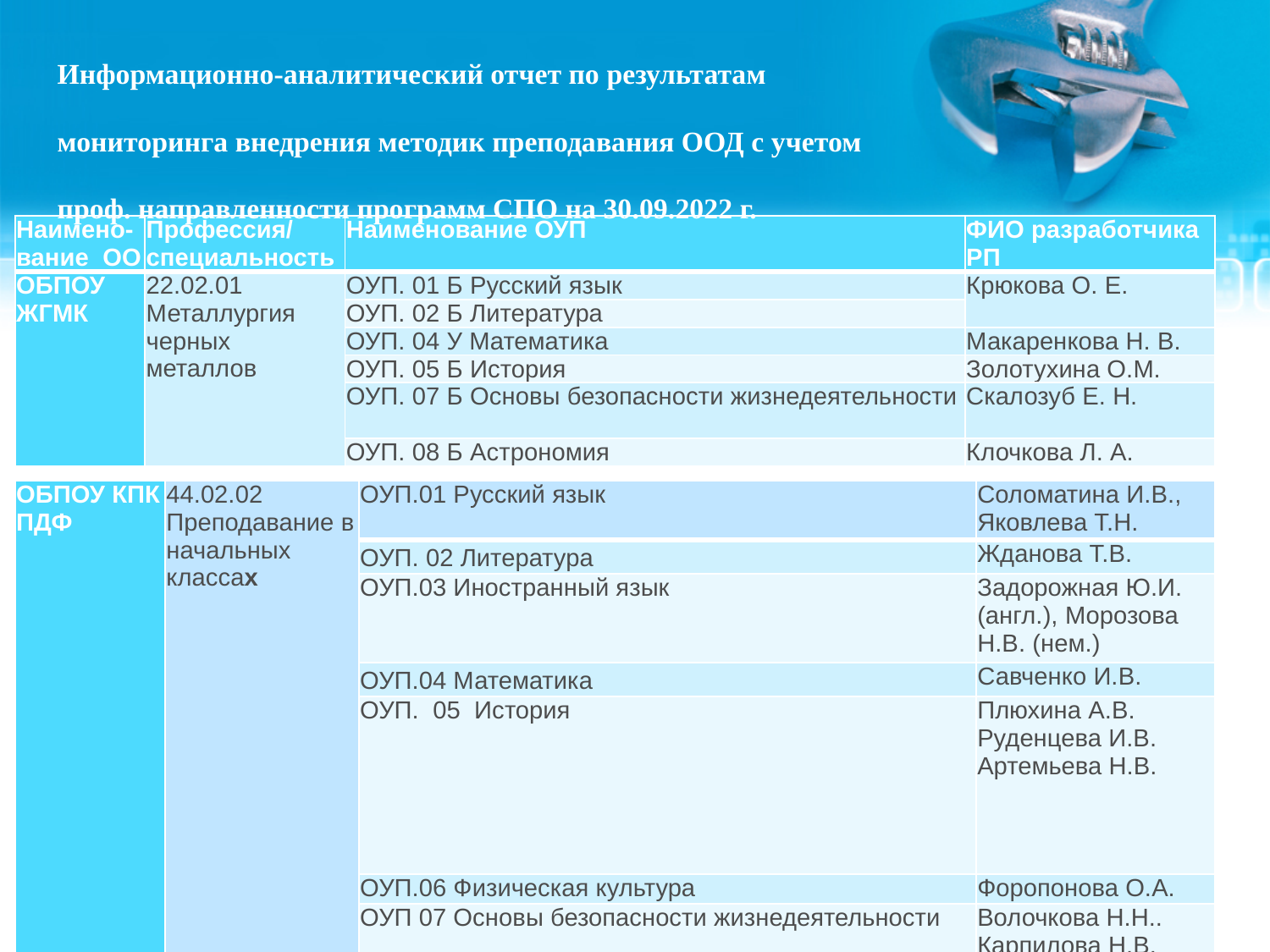

Информационно-аналитический отчет по результатам мониторинга внедрения методик преподавания ООД с учетом проф. направленности программ СПО на 30.09.2022 г.
| Наимено-вание ОО | Профессия/ специальность | Наименование ОУП | ФИО разработчика РП |
| --- | --- | --- | --- |
| ОБПОУ ЖГМК | 22.02.01 Металлургия черных металлов | ОУП. 01 Б Русский язык | Крюкова О. Е. |
|  |  | ОУП. 02 Б Литература |  |
|  |  | ОУП. 04 У Математика | Макаренкова Н. В. |
|  |  | ОУП. 05 Б История | Золотухина О.М. |
|  |  | ОУП. 07 Б Основы безопасности жизнедеятельности | Скалозуб Е. Н. |
|  |  | ОУП. 08 Б Астрономия | Клочкова Л. А. |
| ОБПОУ КПК ПДФ | 44.02.02 Преподавание в начальных классах | ОУП.01 Русский язык | Соломатина И.В., Яковлева Т.Н. |
| --- | --- | --- | --- |
|  |  | ОУП. 02 Литература | Жданова Т.В. |
|  |  | ОУП.03 Иностранный язык | Задорожная Ю.И.(англ.), Морозова Н.В. (нем.) |
|  |  | ОУП.04 Математика | Савченко И.В. |
|  |  | ОУП. 05 История | Плюхина А.В. Руденцева И.В. Артемьева Н.В. |
|  |  | ОУП.06 Физическая культура | Форопонова О.А. |
|  |  | ОУП 07 Основы безопасности жизнедеятельности | Волочкова Н.Н.. Карпилова Н.В. |
|  |  | ОУП. 08 Астрономия | Карачевцева А.П. |